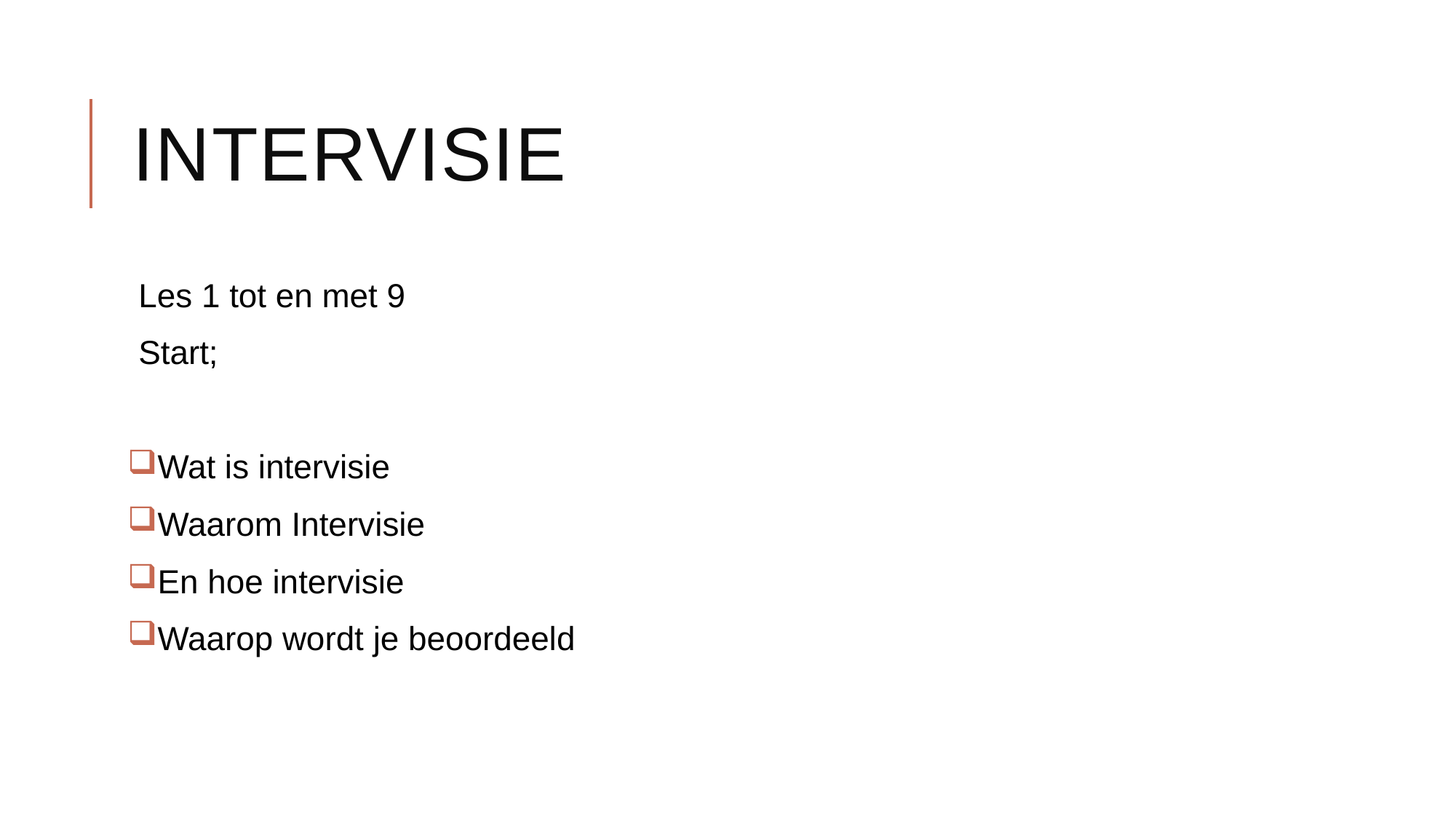

# Intervisie
Les 1 tot en met 9
Start;

Wat is intervisie
Waarom Intervisie
En hoe intervisie
Waarop wordt je beoordeeld